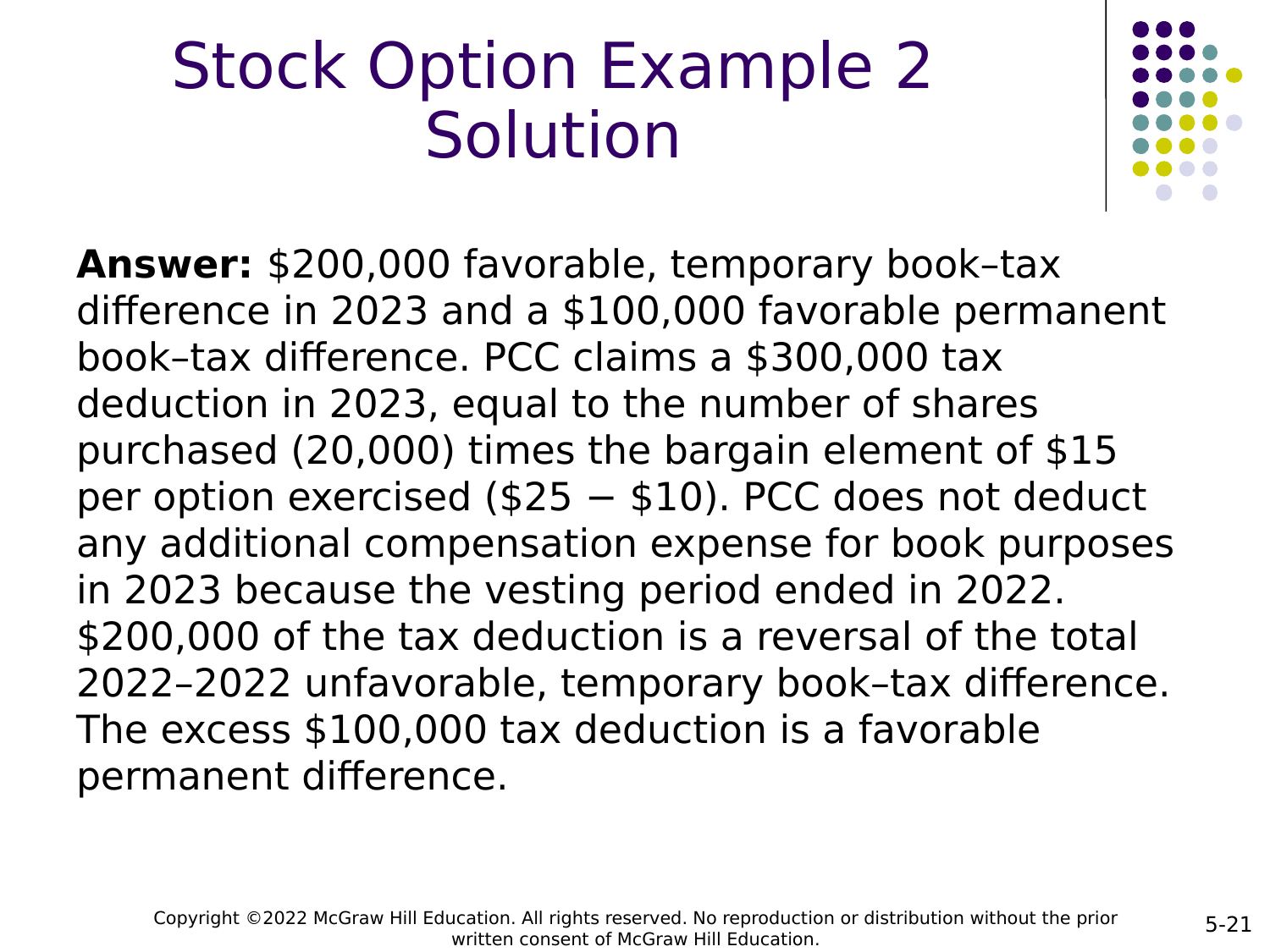

# Stock Option Example 2 Solution
Answer: $200,000 favorable, temporary book–tax difference in 2023 and a $100,000 favorable permanent book–tax difference. PCC claims a $300,000 tax deduction in 2023, equal to the number of shares purchased (20,000) times the bargain element of $15 per option exercised ($25 − $10). PCC does not deduct any additional compensation expense for book purposes in 2023 because the vesting period ended in 2022. $200,000 of the tax deduction is a reversal of the total 2022–2022 unfavorable, temporary book–tax difference. The excess $100,000 tax deduction is a favorable permanent difference.
5-21